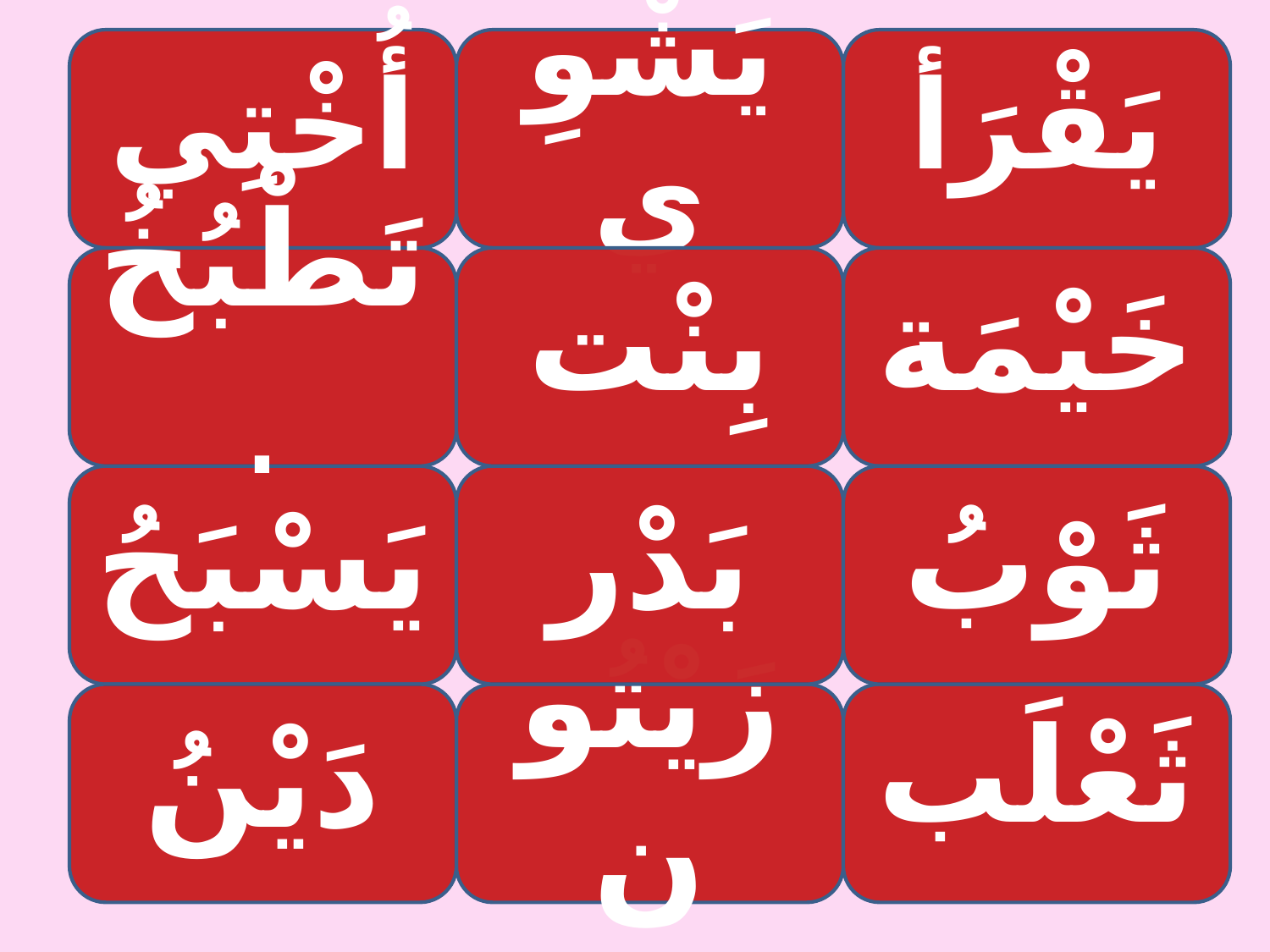

أُخْتِي

يَشْوِي

يَقْرَأ

تَطْبُخُ.

بِنْت

خَيْمَة

يَسْبَحُ

بَدْر

ثَوْبُ

دَيْنُ

زَيْتُون

ثَعْلَب